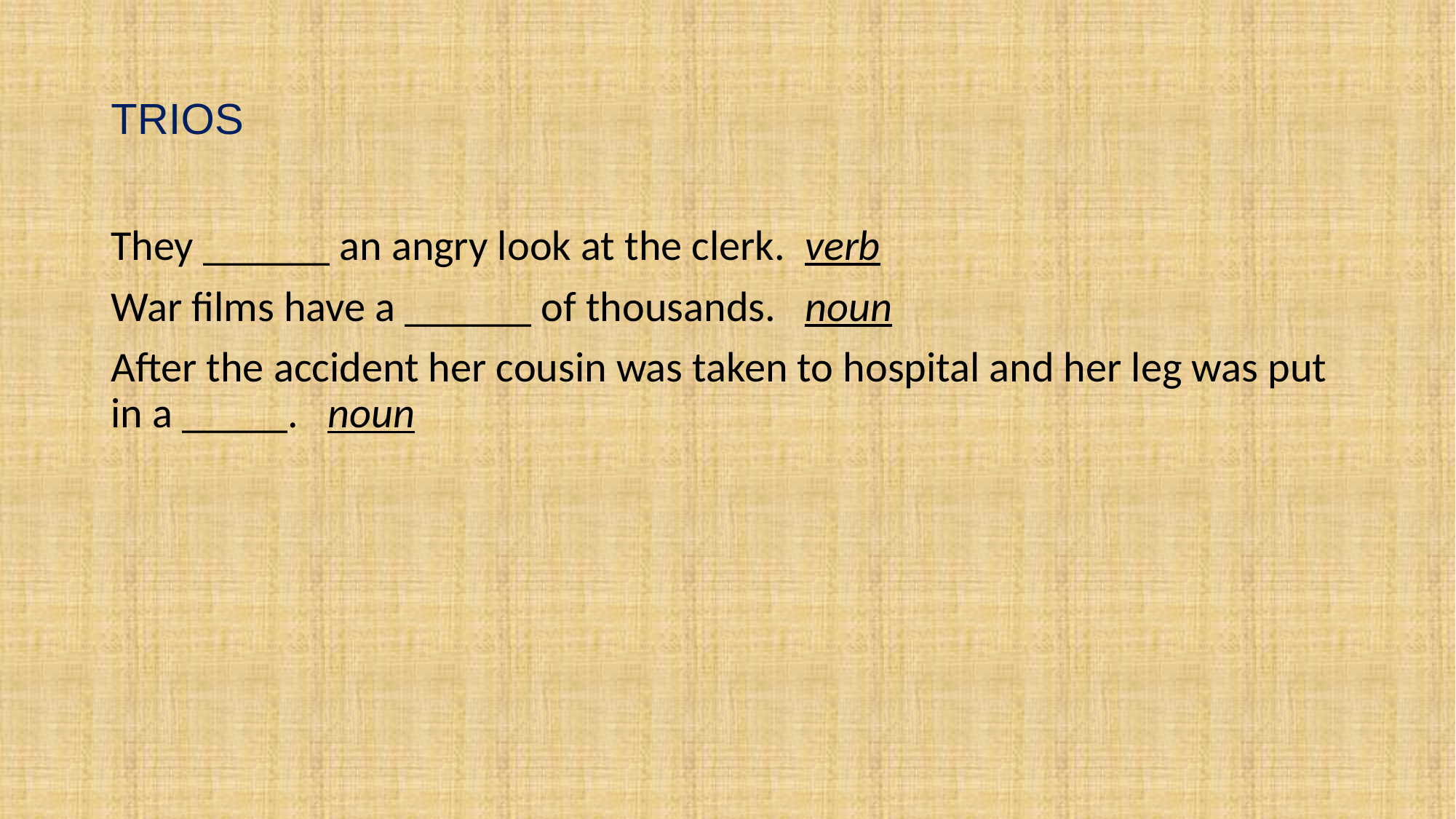

# TRIOS
They ______ an angry look at the clerk.  verb
War films have a ______ of thousands.   noun
After the accident her cousin was taken to hospital and her leg was put in a _____.   noun